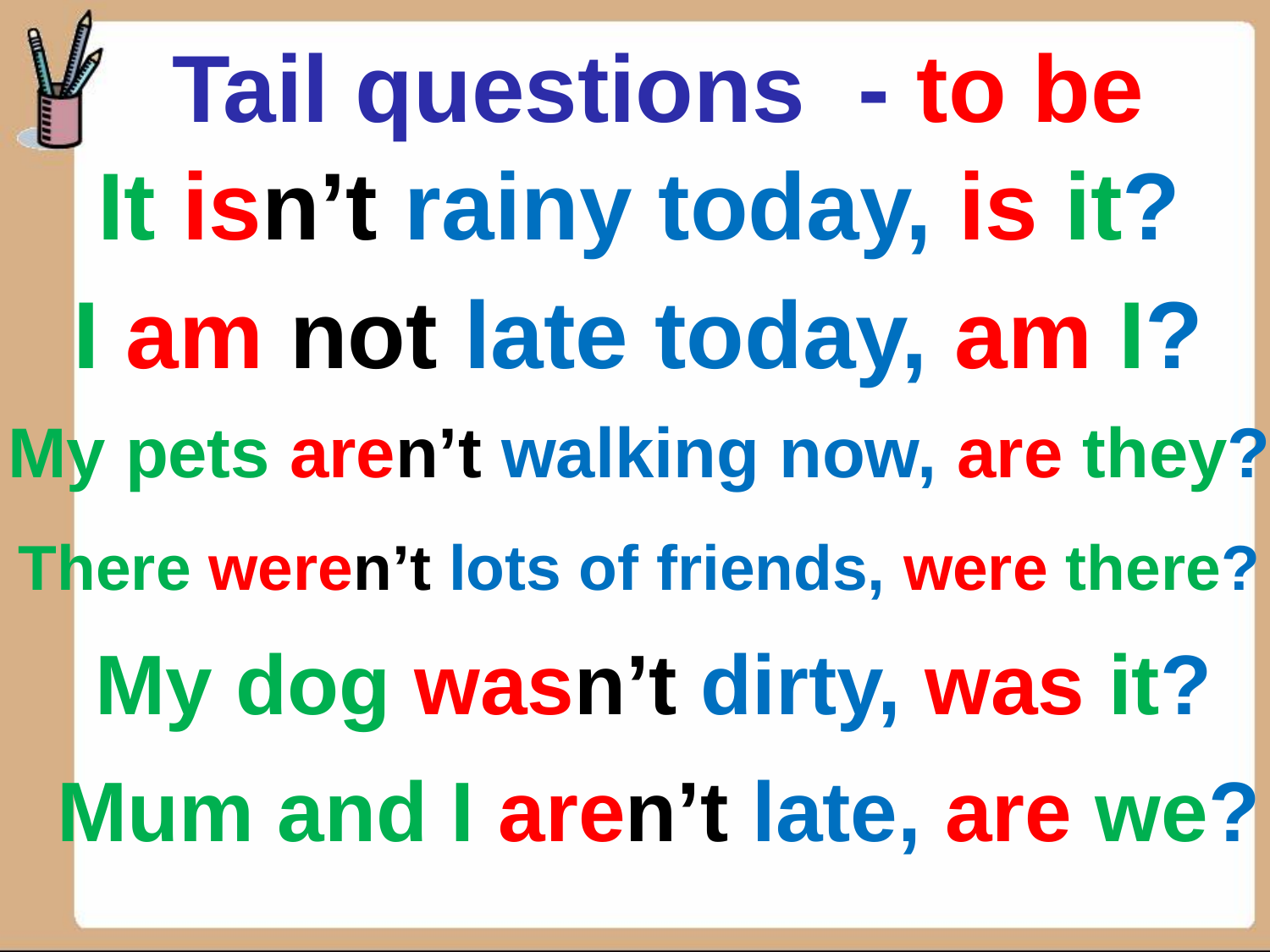

Tail questions  - to be
It isn’t rainy today, is it?
I am not late today, am I?
My pets aren’t walking now, are they?
There weren’t lots of friends, were there?
My dog wasn’t dirty, was it?
Mum and I aren’t late, are we?